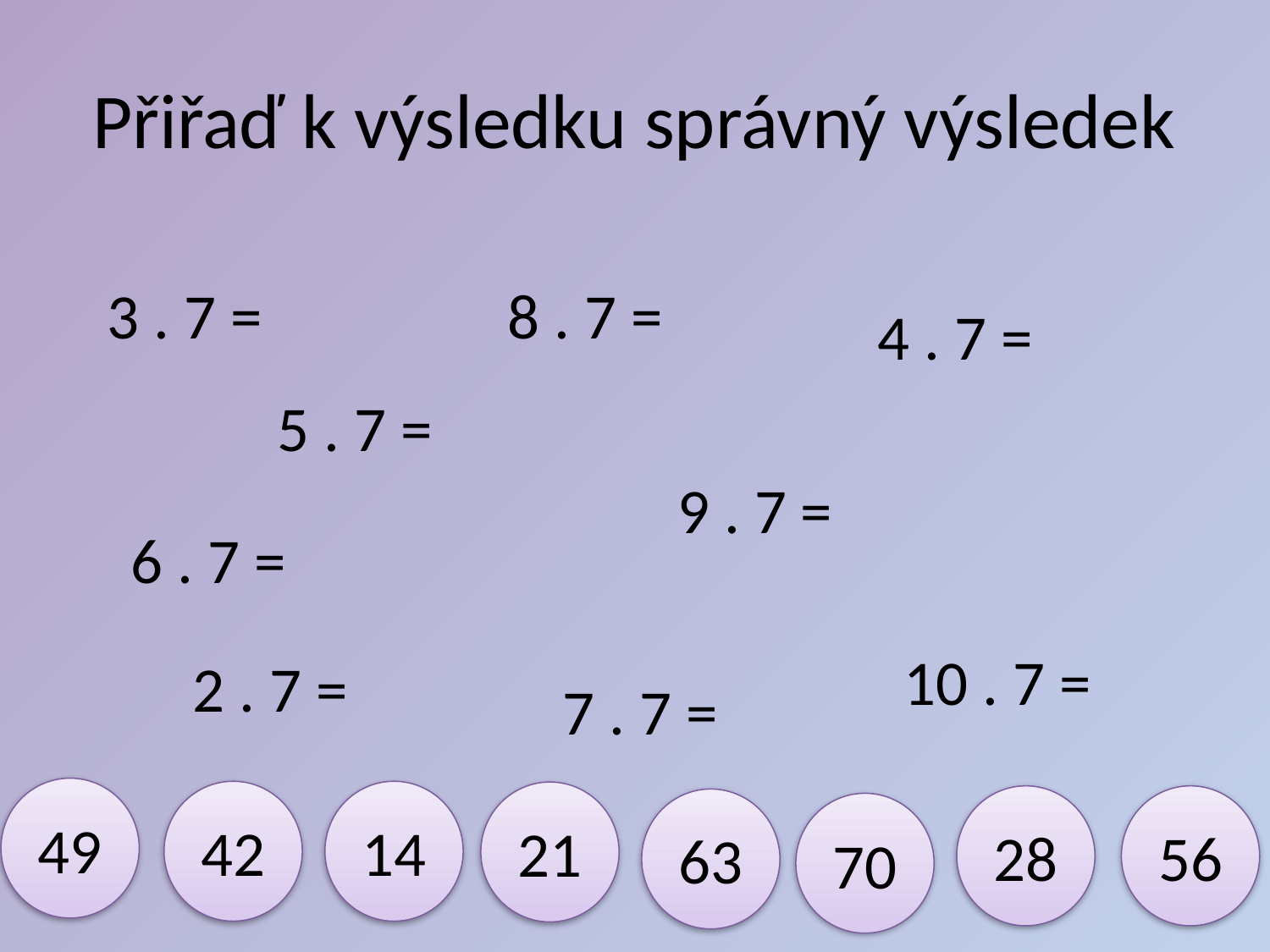

# Přiřaď k výsledku správný výsledek
3 . 7 =
8 . 7 =
4 . 7 =
5 . 7 =
9 . 7 =
6 . 7 =
10 . 7 =
2 . 7 =
7 . 7 =
49
42
14
21
28
56
63
70